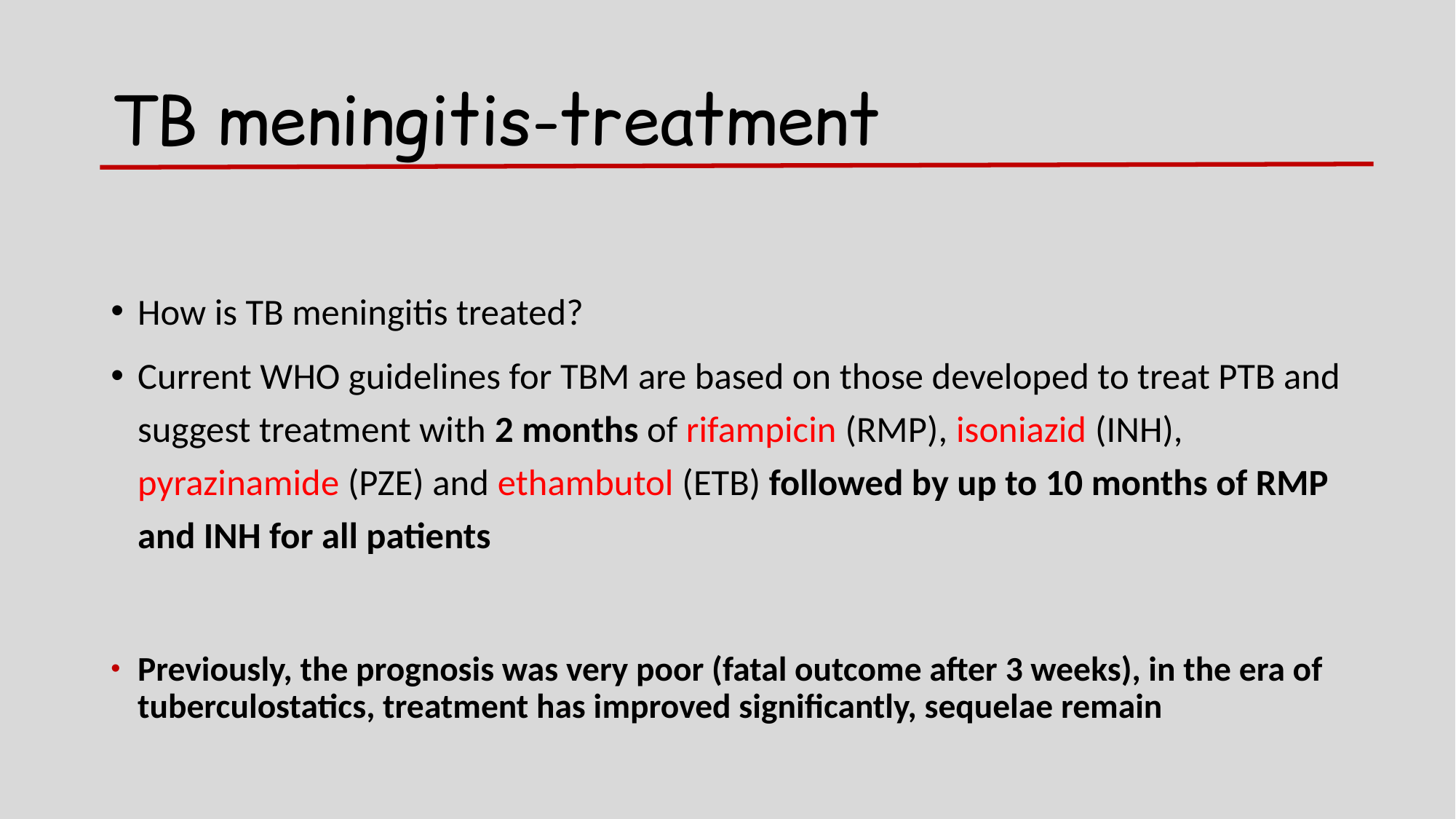

# TB meningitis-treatment

How is TB meningitis treated?
Current WHO guidelines for TBM are based on those developed to treat PTB and suggest treatment with 2 months of rifampicin (RMP), isoniazid (INH), pyrazinamide (PZE) and ethambutol (ETB) followed by up to 10 months of RMP and INH for all patients

Previously, the prognosis was very poor (fatal outcome after 3 weeks), in the era of tuberculostatics, treatment has improved significantly, sequelae remain